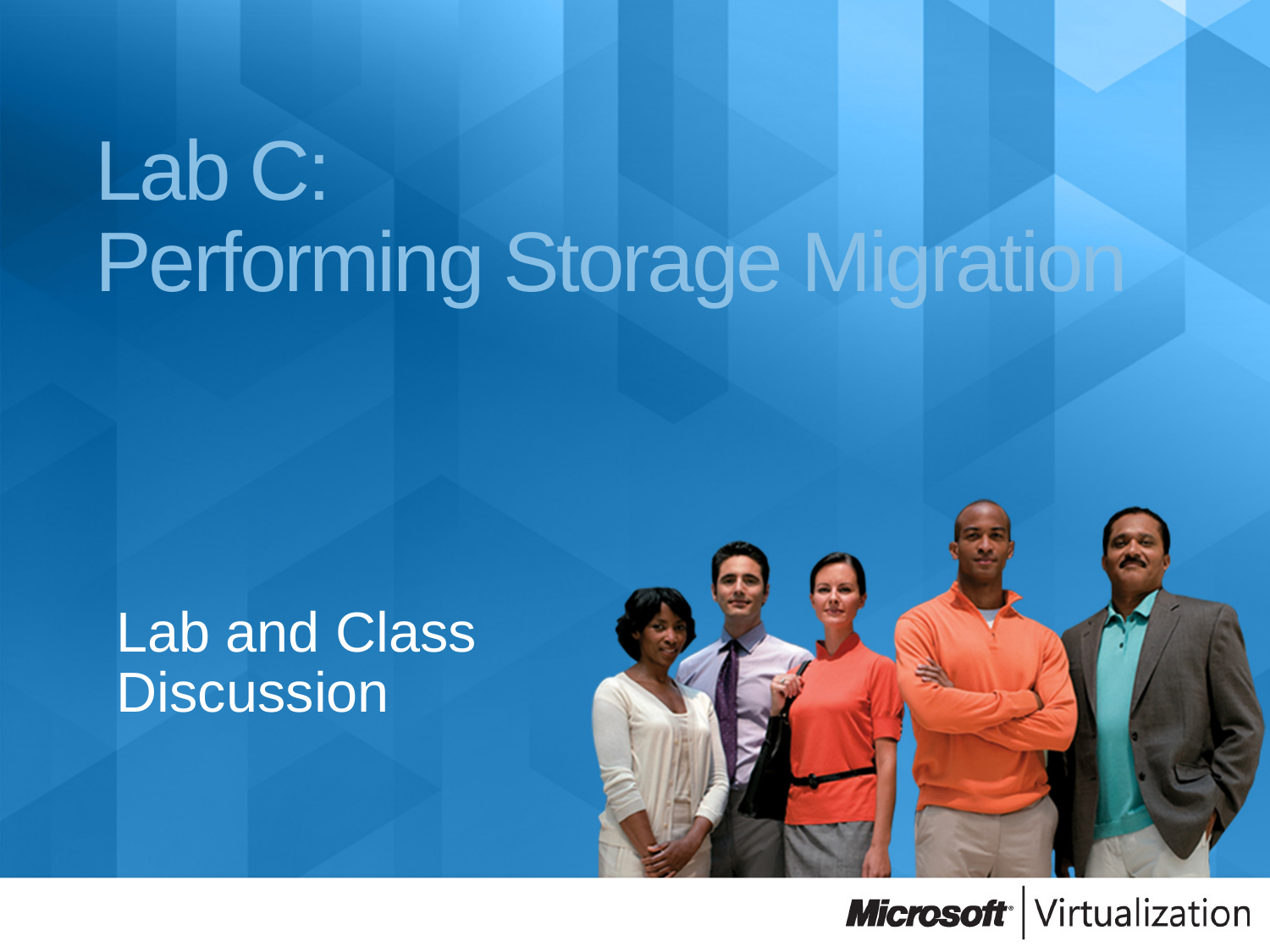

# Lab C: Performing Storage Migration
Lab and Class Discussion